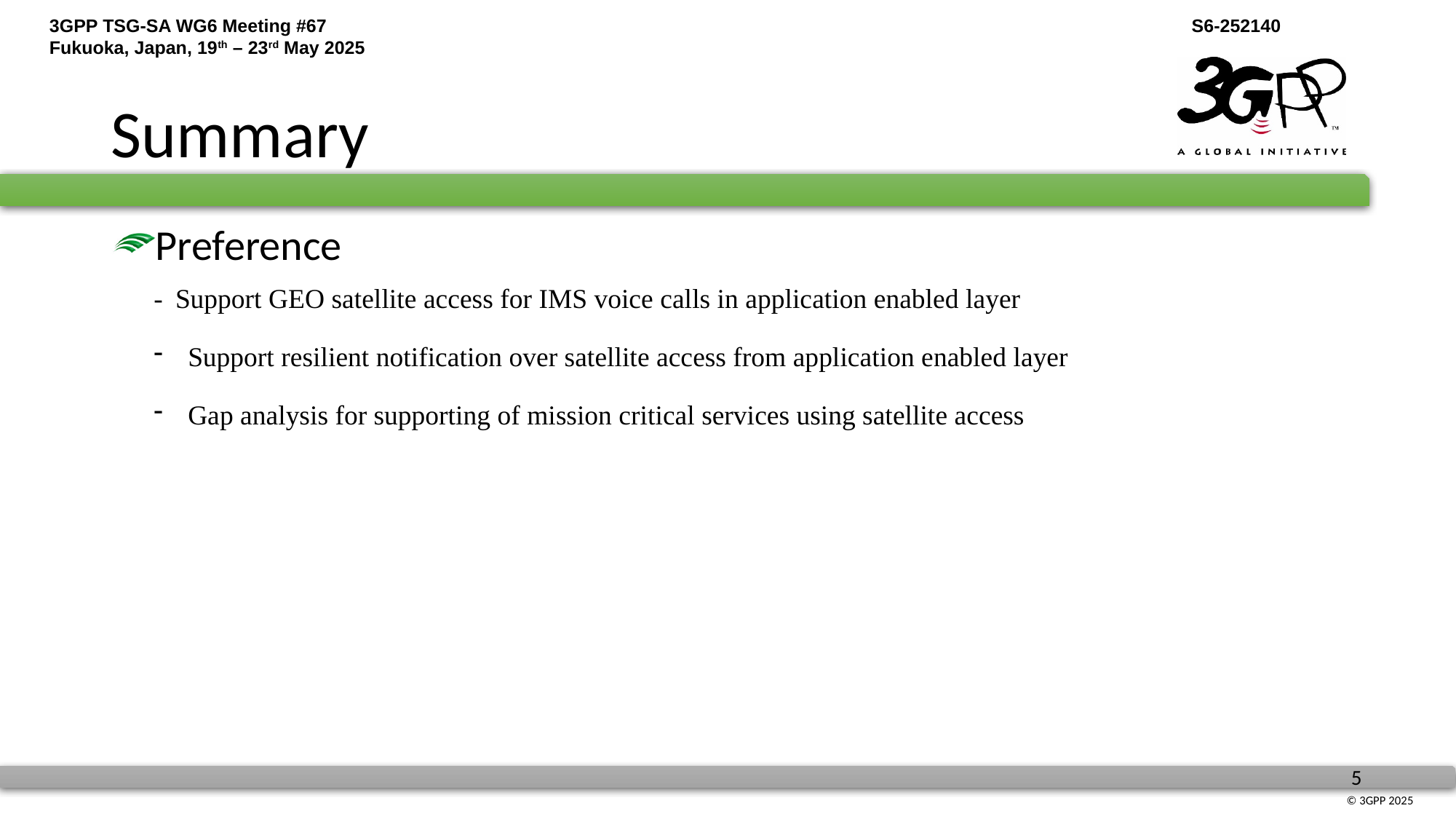

# Summary
Preference
-	Support GEO satellite access for IMS voice calls in application enabled layer
Support resilient notification over satellite access from application enabled layer
Gap analysis for supporting of mission critical services using satellite access